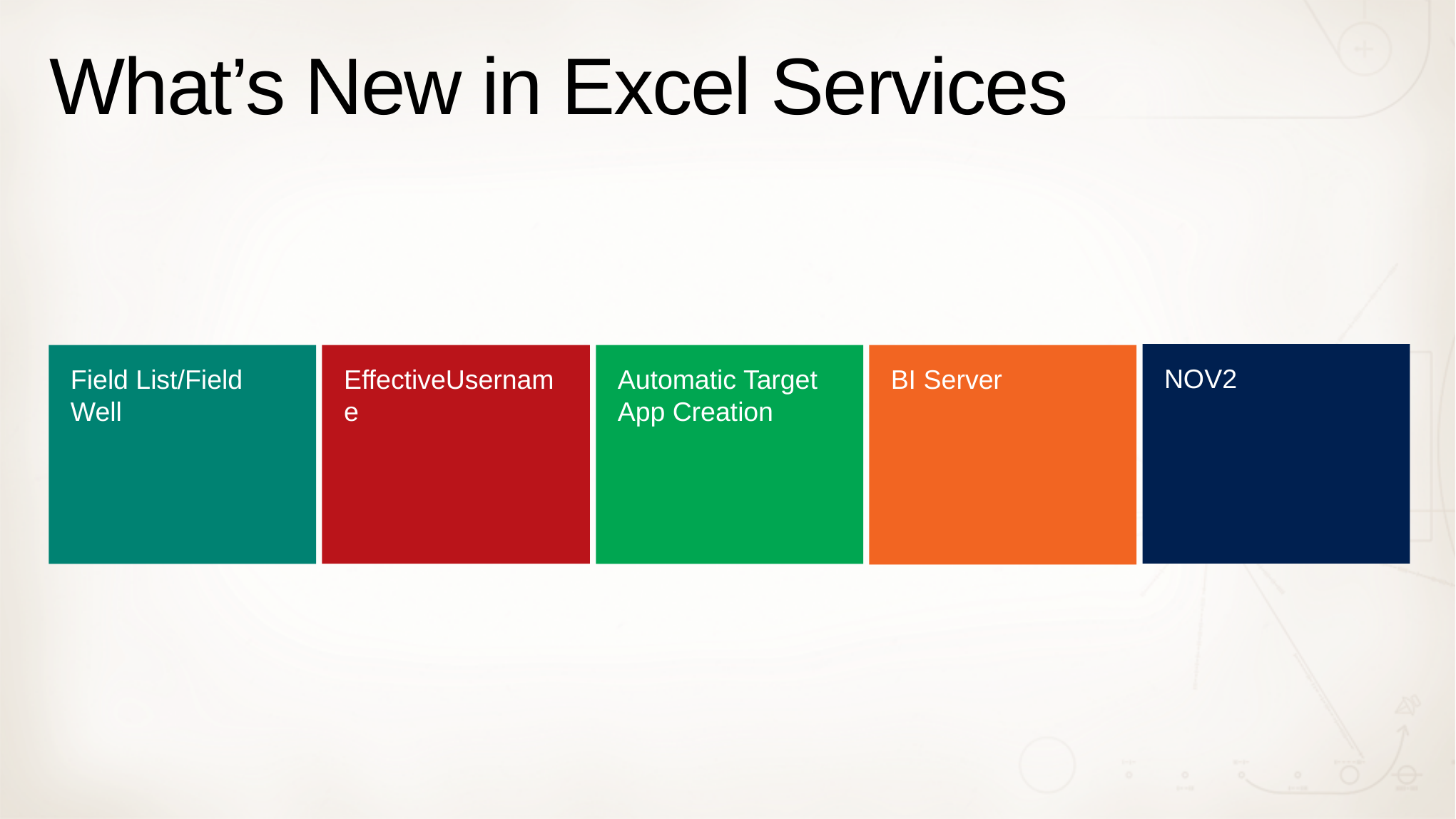

# What’s New in Excel Services
NOV2
EffectiveUsername
Field List/Field Well
Automatic Target App Creation
BI Server